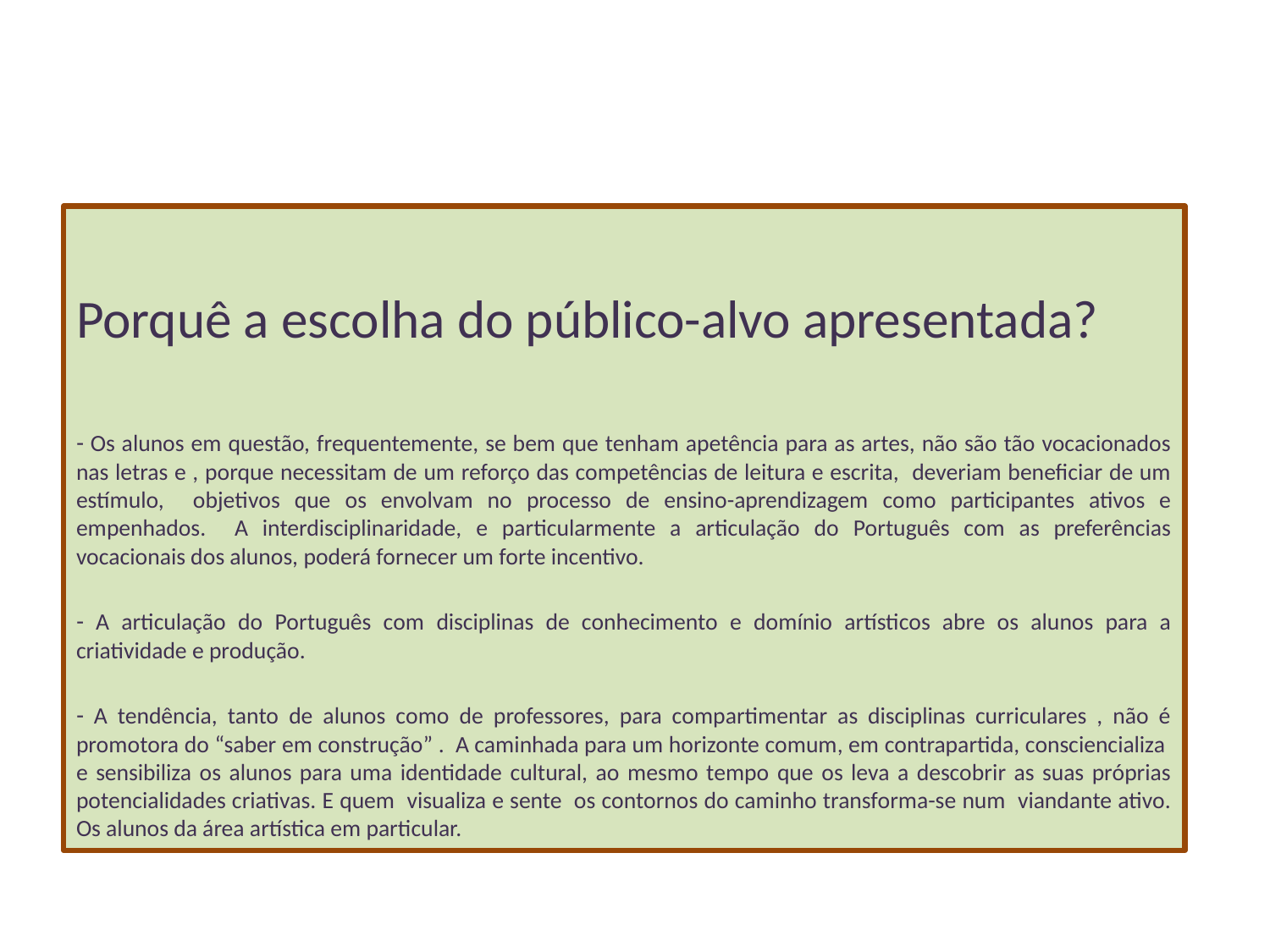

#

Porquê a escolha do público-alvo apresentada?

 Os alunos em questão, frequentemente, se bem que tenham apetência para as artes, não são tão vocacionados nas letras e , porque necessitam de um reforço das competências de leitura e escrita,  deveriam beneficiar de um estímulo,  objetivos que os envolvam no processo de ensino-aprendizagem como participantes ativos e empenhados.  A interdisciplinaridade, e particularmente a articulação do Português com as preferências vocacionais dos alunos, poderá fornecer um forte incentivo.

 A articulação do Português com disciplinas de conhecimento e domínio artísticos abre os alunos para a criatividade e produção.

 A tendência, tanto de alunos como de professores, para compartimentar as disciplinas curriculares , não é promotora do “saber em construção” .  A caminhada para um horizonte comum, em contrapartida, consciencializa  e sensibiliza os alunos para uma identidade cultural, ao mesmo tempo que os leva a descobrir as suas próprias potencialidades criativas. E quem  visualiza e sente  os contornos do caminho transforma-se num  viandante ativo. Os alunos da área artística em particular.